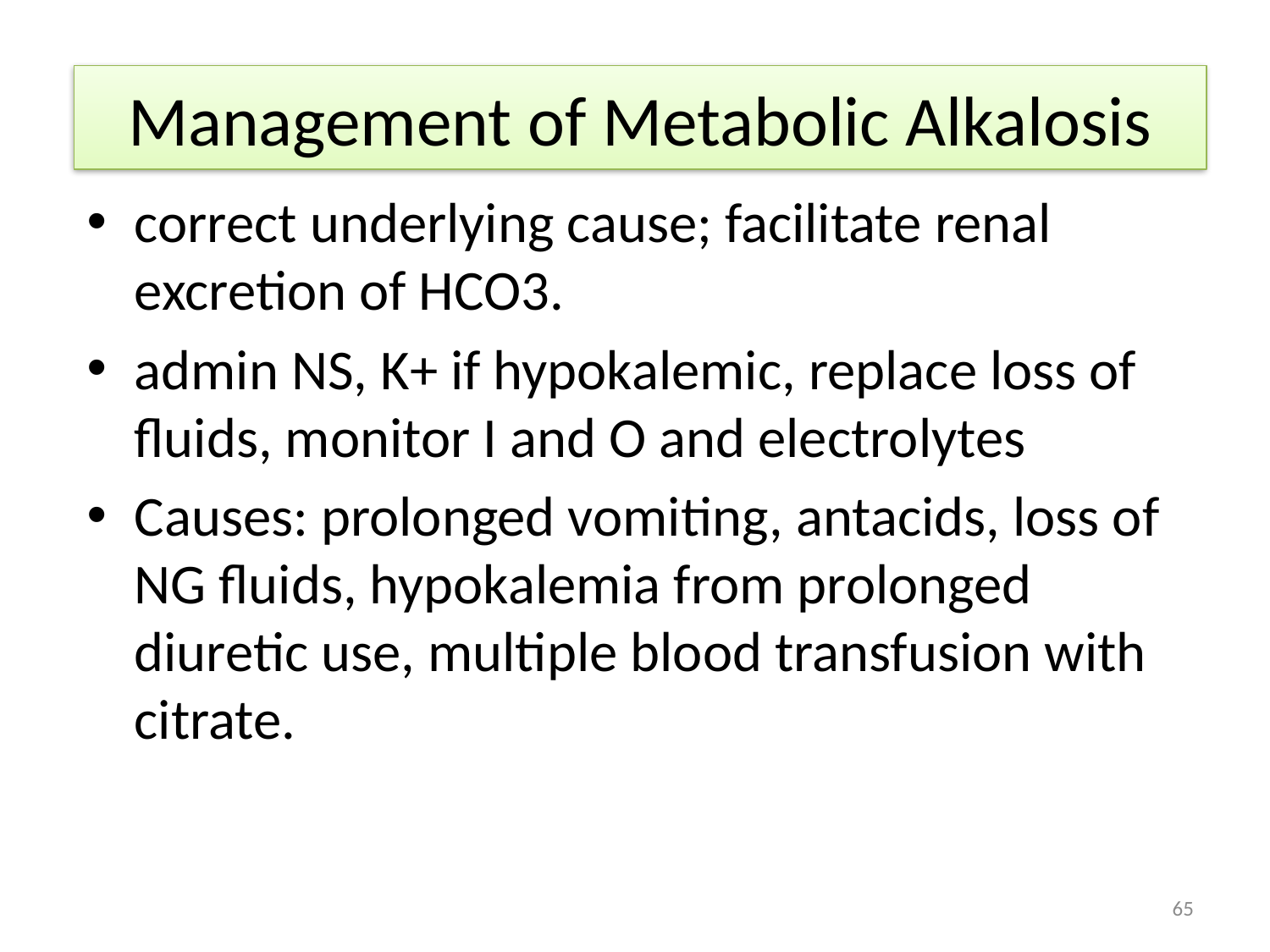

# Management of Metabolic Alkalosis
correct underlying cause; facilitate renal excretion of HCO3.
admin NS, K+ if hypokalemic, replace loss of fluids, monitor I and O and electrolytes
Causes: prolonged vomiting, antacids, loss of NG fluids, hypokalemia from prolonged diuretic use, multiple blood transfusion with citrate.
65